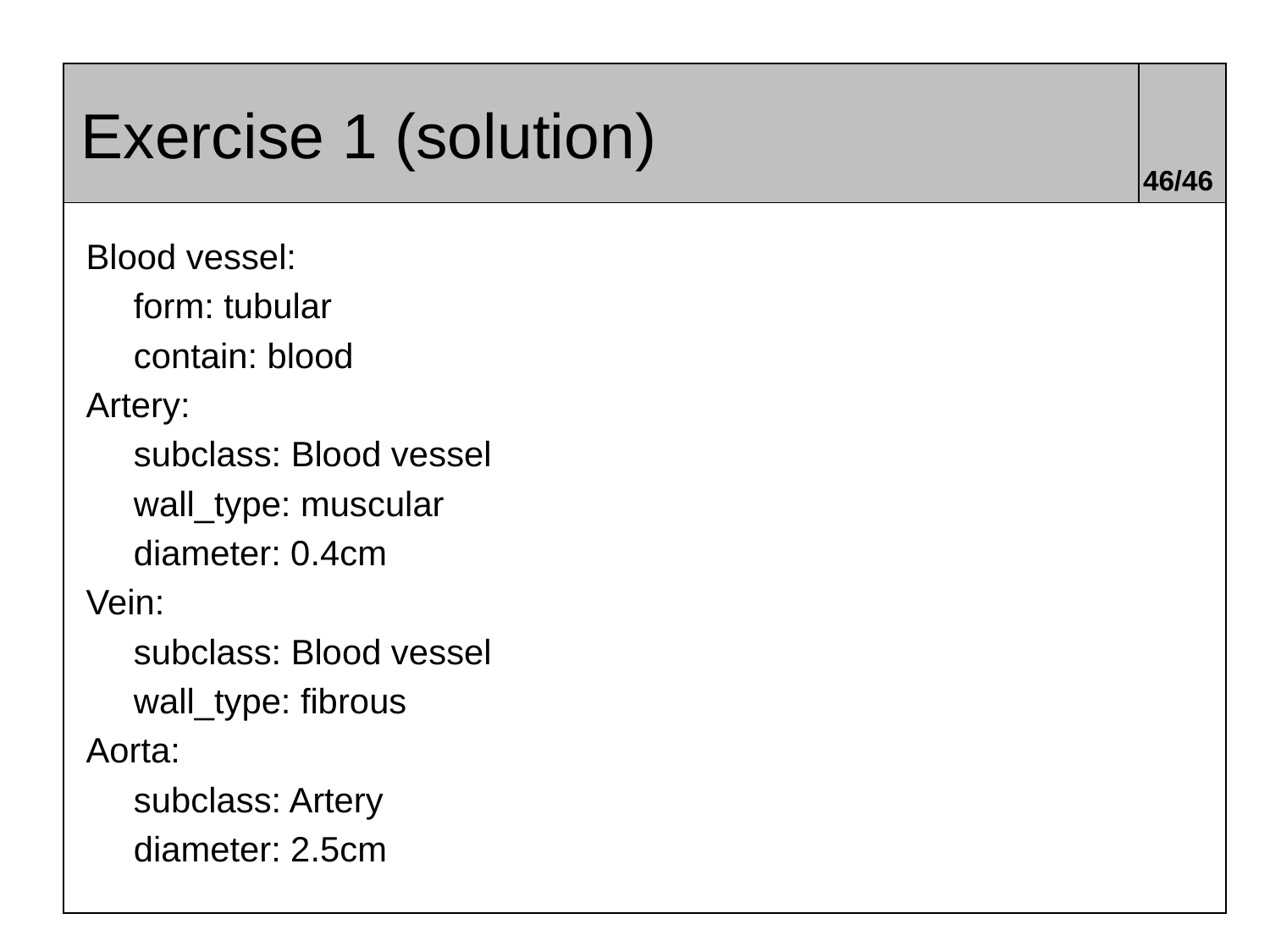

# Exercise 1 (solution)
46/46
Blood vessel:
	form: tubular
	contain: blood
Artery:
	subclass: Blood vessel
	wall_type: muscular
	diameter: 0.4cm
Vein:
	subclass: Blood vessel
	wall_type: fibrous
Aorta:
	subclass: Artery
	diameter: 2.5cm